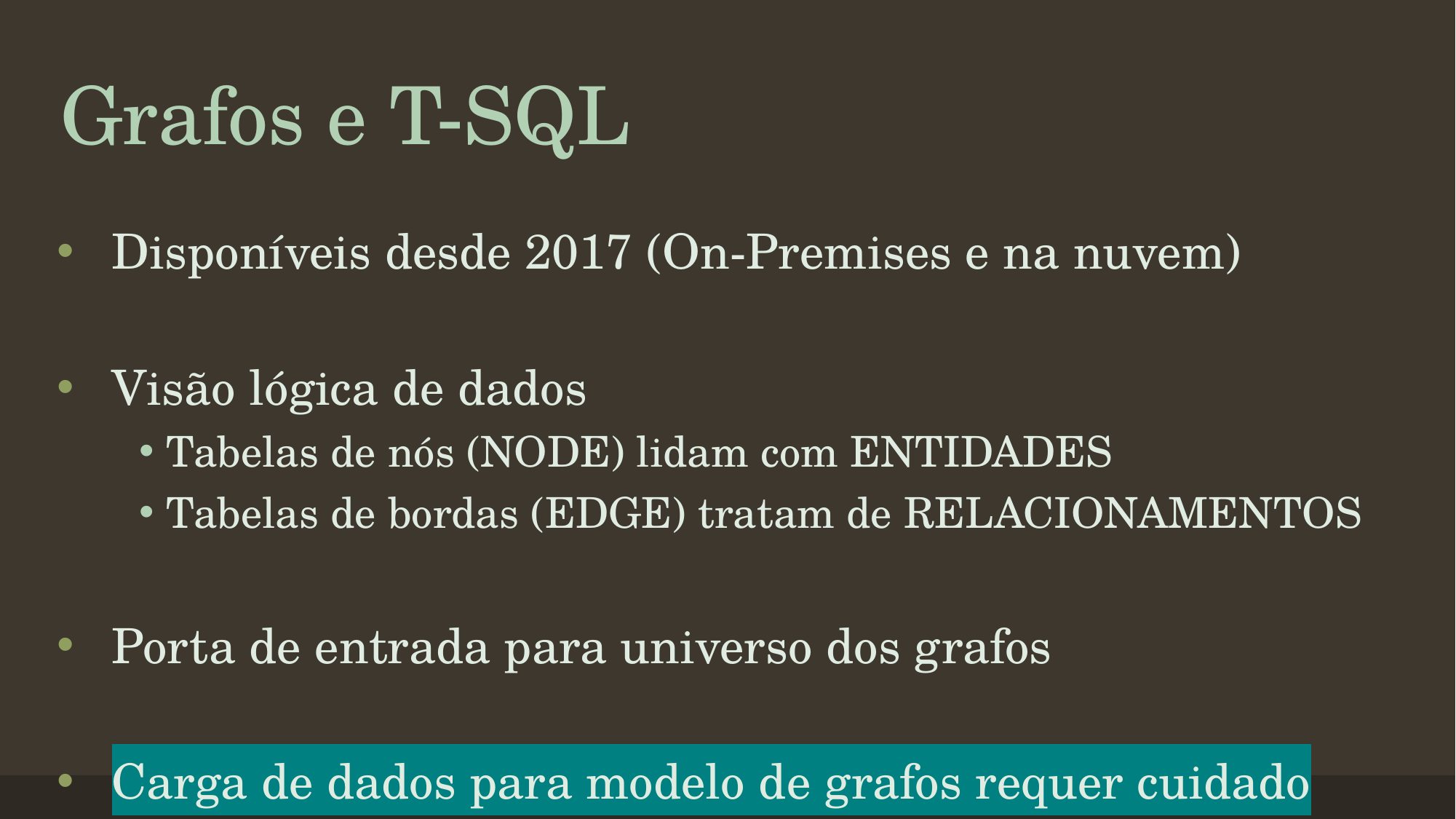

# Grafos e T-SQL
Disponíveis desde 2017 (On-Premises e na nuvem)

Visão lógica de dados
Tabelas de nós (NODE) lidam com ENTIDADES
Tabelas de bordas (EDGE) tratam de RELACIONAMENTOS

Porta de entrada para universo dos grafos

Carga de dados para modelo de grafos requer cuidado